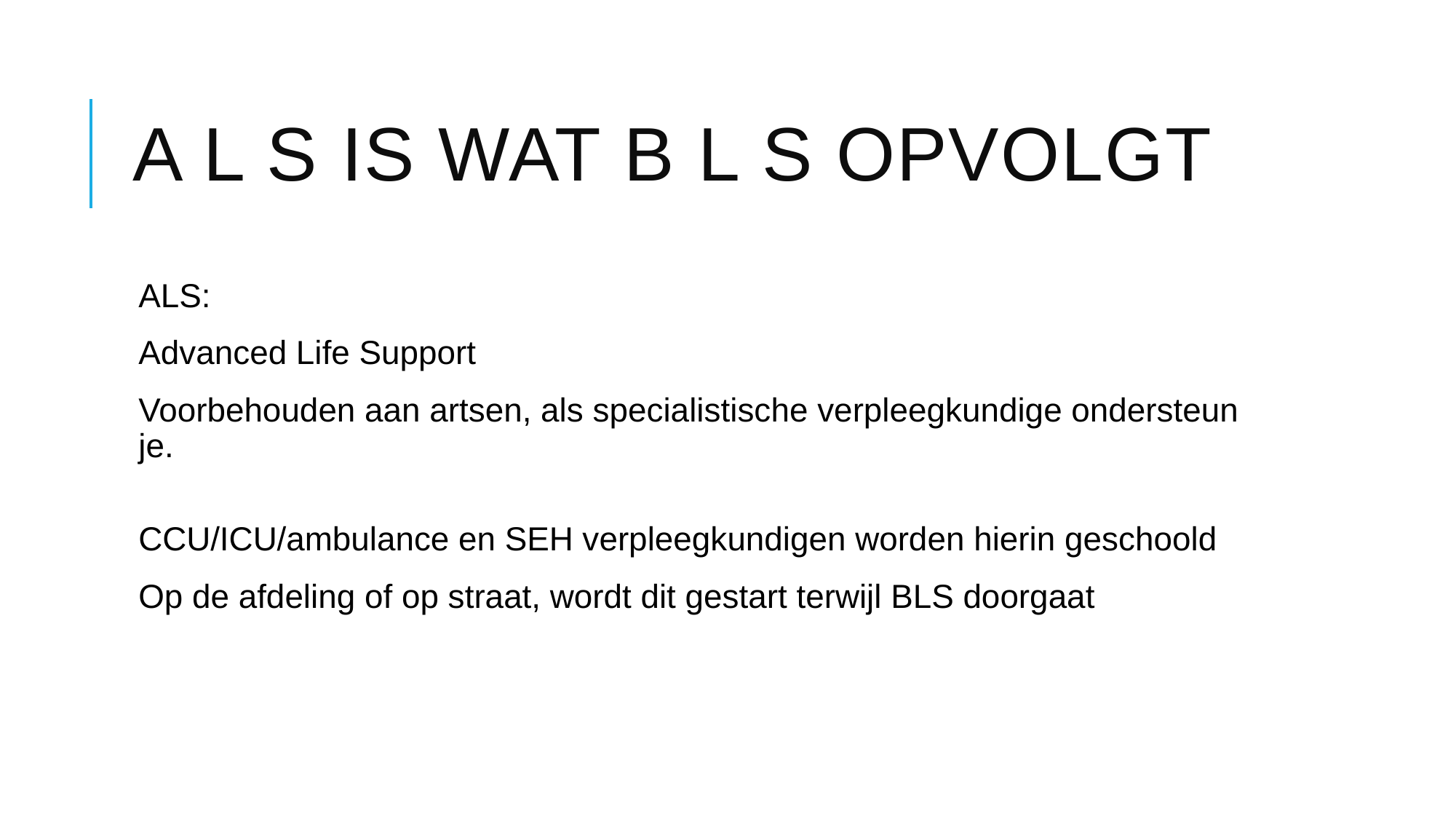

# A L S is wat B L S opvolgt
ALS:
Advanced Life Support
Voorbehouden aan artsen, als specialistische verpleegkundige ondersteun je.
CCU/ICU/ambulance en SEH verpleegkundigen worden hierin geschoold
Op de afdeling of op straat, wordt dit gestart terwijl BLS doorgaat